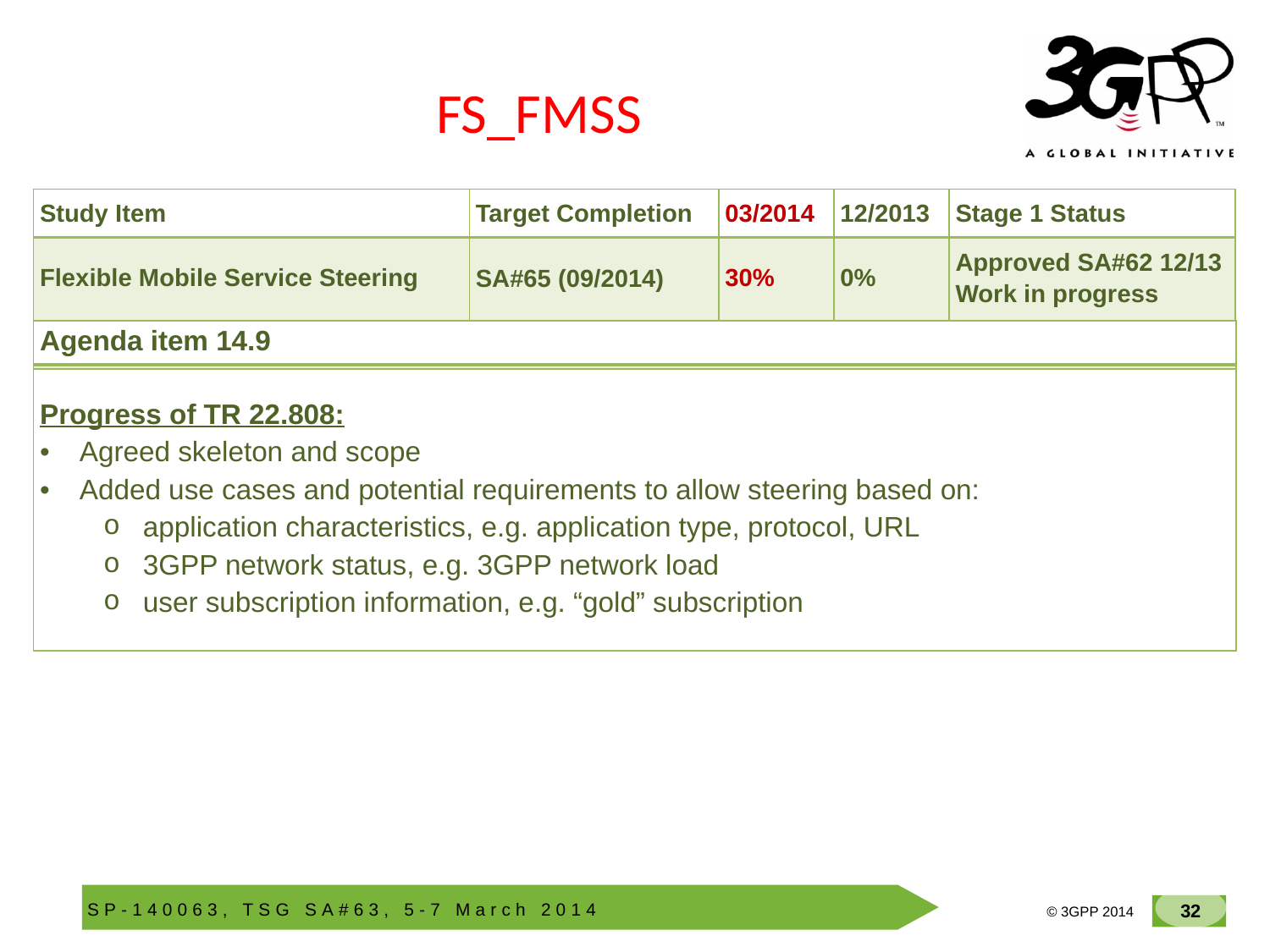

# FS_FMSS
| Study Item | Target Completion | 03/2014 | 12/2013 | Stage 1 Status |
| --- | --- | --- | --- | --- |
| Flexible Mobile Service Steering | SA#65 (09/2014) | 30% | 0% | Approved SA#62 12/13 Work in progress |
| Agenda item 14.9 |
| --- |
|  |
| Progress of TR 22.808: Agreed skeleton and scope Added use cases and potential requirements to allow steering based on: application characteristics, e.g. application type, protocol, URL 3GPP network status, e.g. 3GPP network load user subscription information, e.g. “gold” subscription |